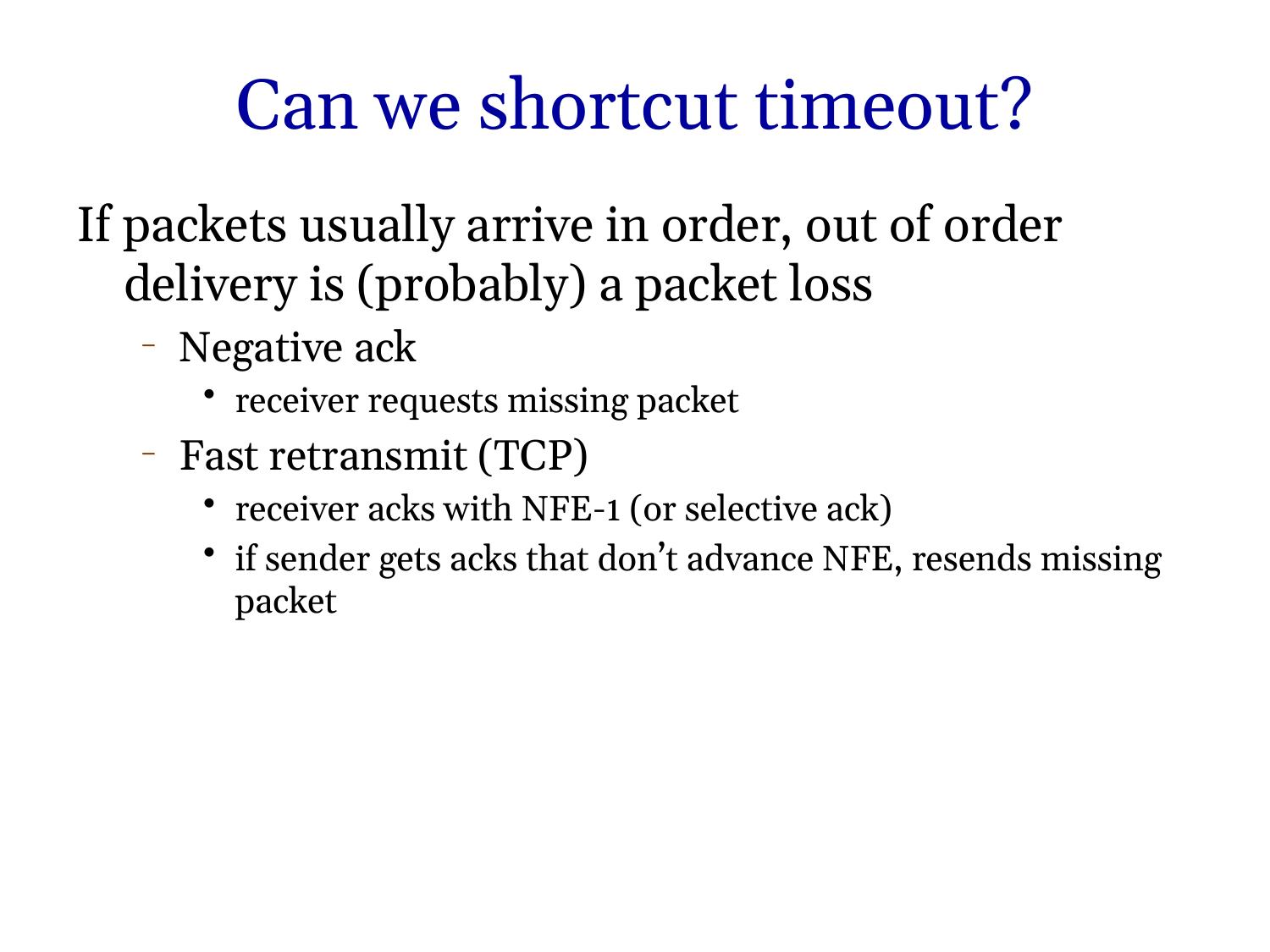

# Can we shortcut timeout?
If packets usually arrive in order, out of order delivery is (probably) a packet loss
Negative ack
receiver requests missing packet
Fast retransmit (TCP)
receiver acks with NFE-1 (or selective ack)
if sender gets acks that don’t advance NFE, resends missing packet